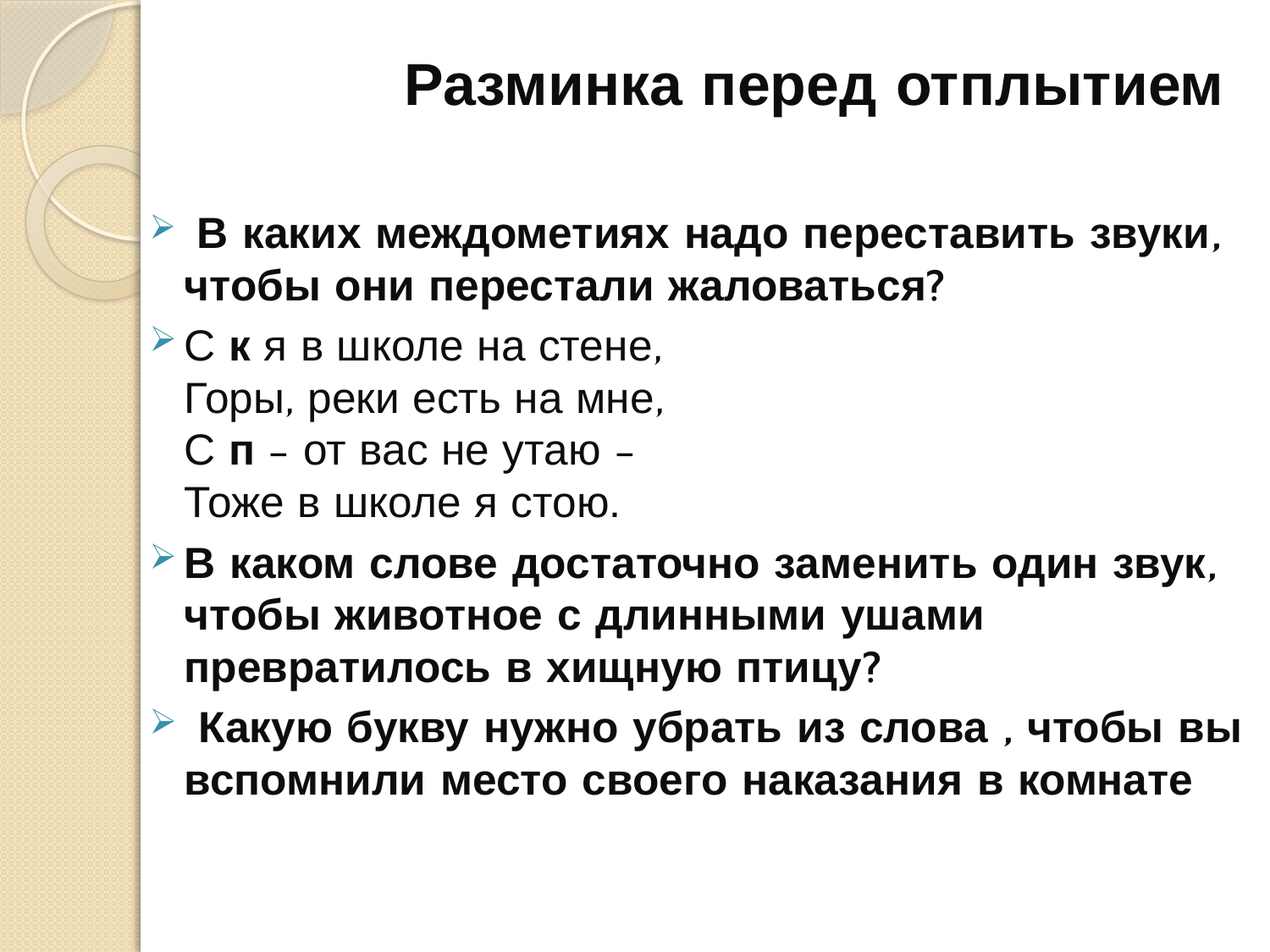

# Разминка перед отплытием
 В каких междометиях надо переставить звуки, чтобы они перестали жаловаться?
С к я в школе на стене,
Горы, реки есть на мне,
С п – от вас не утаю –
Тоже в школе я стою.
В каком слове достаточно заменить один звук, чтобы животное с длинными ушами превратилось в хищную птицу?
 Какую букву нужно убрать из слова , чтобы вы вспомнили место своего наказания в комнате